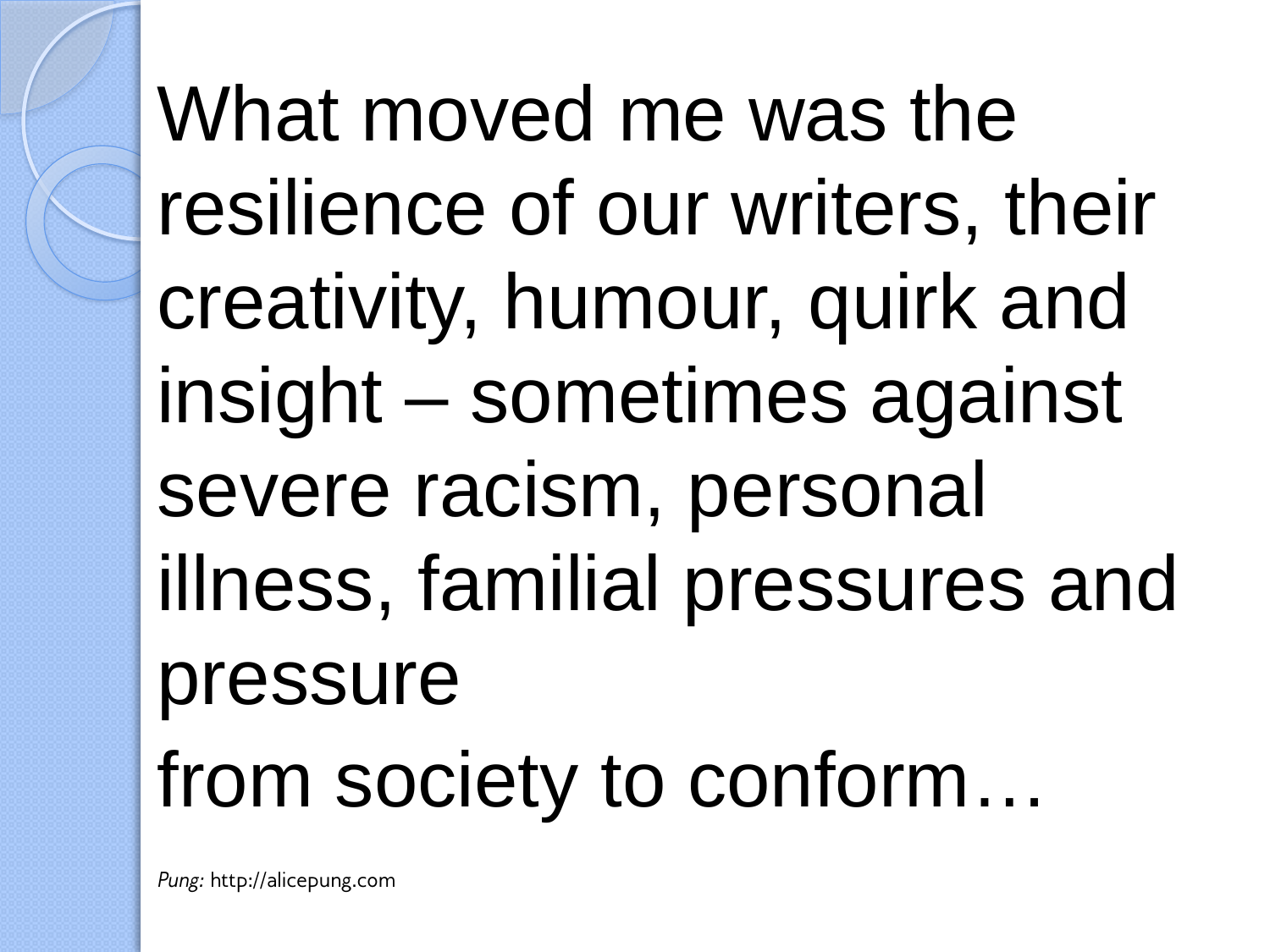

#
What moved me was the resilience of our writers, their creativity, humour, quirk and insight – sometimes against severe racism, personal illness, familial pressures and pressure
from society to conform…

Pung: http://alicepung.com